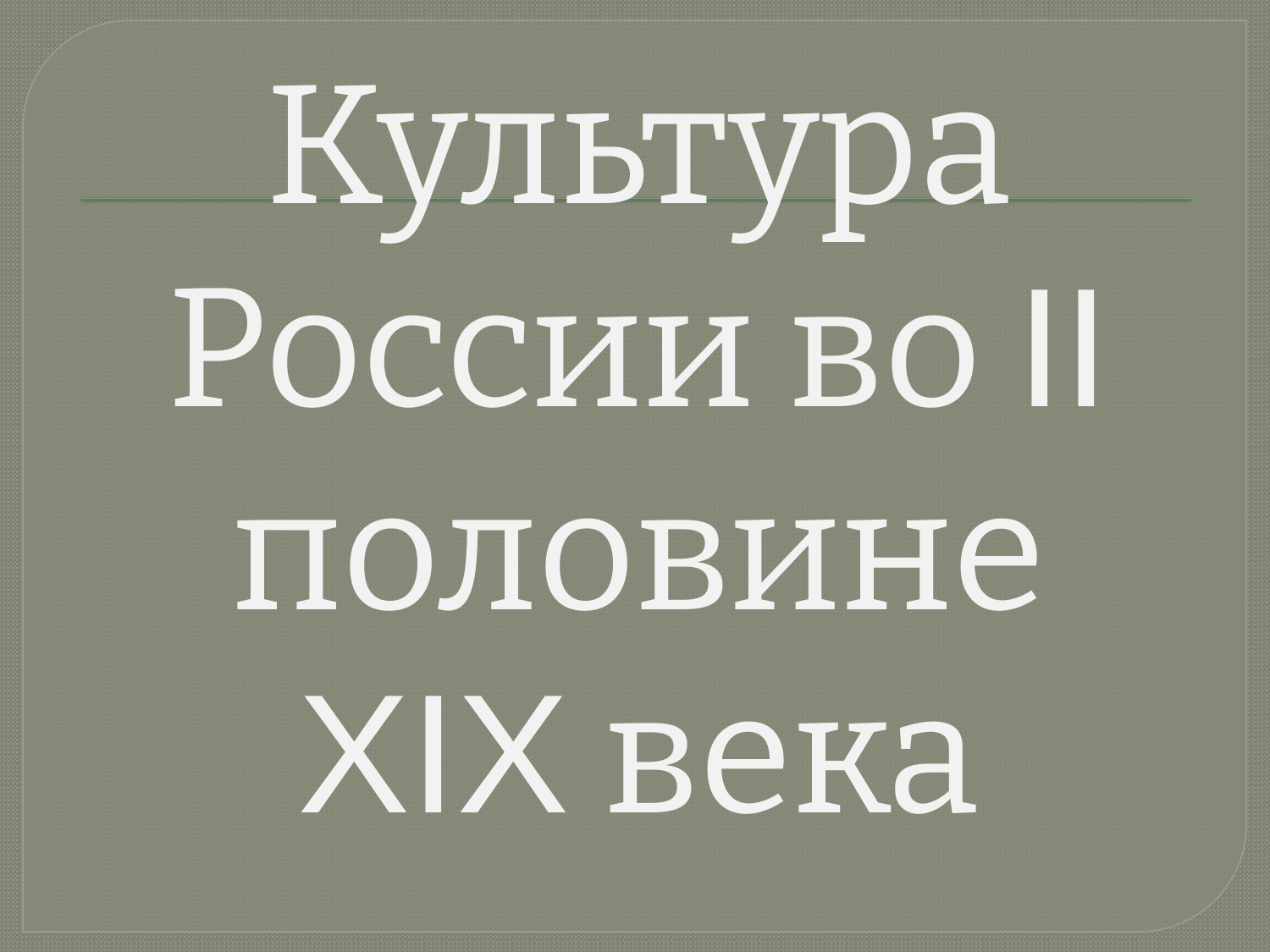

# Культура России во II половине XIX века